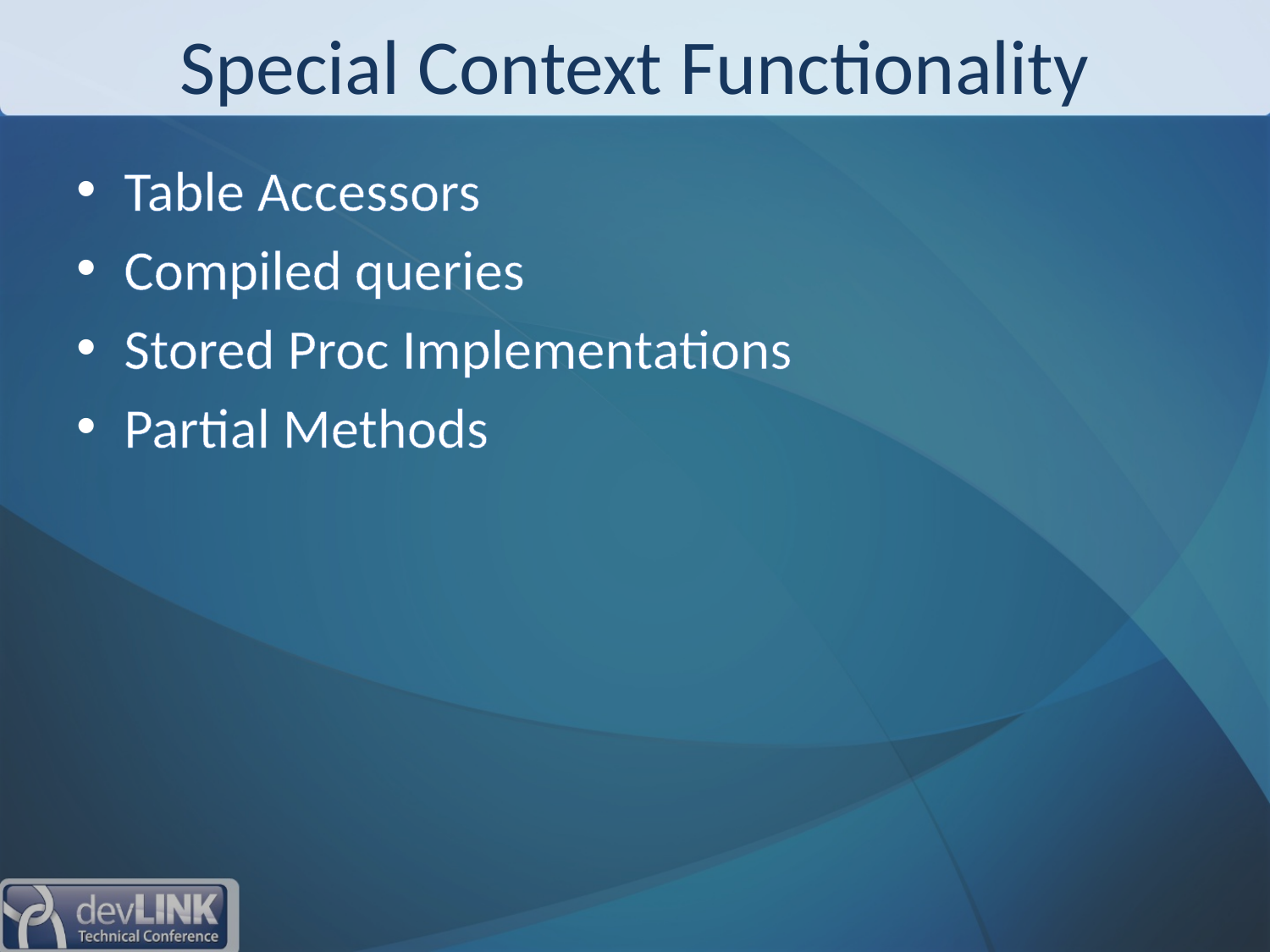

# Special Context Functionality
Table Accessors
Compiled queries
Stored Proc Implementations
Partial Methods